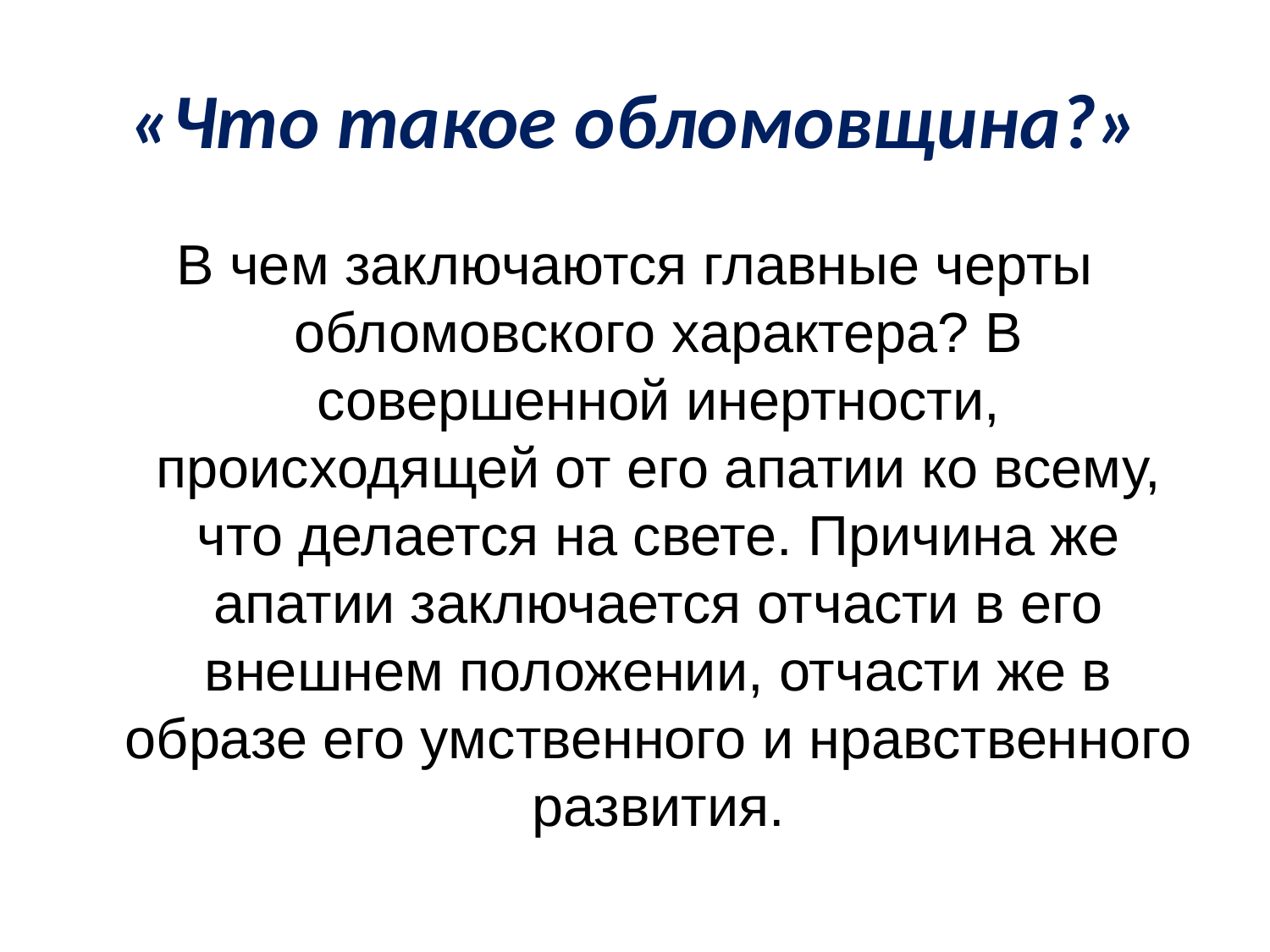

# «Что такое обломовщина?»
В чем заключаются главные черты обломовского характера? В совершенной инертности, происходящей от его апатии ко всему, что делается на свете. Причина же апатии заключается отчасти в его внешнем положении, отчасти же в образе его умственного и нравственного развития.